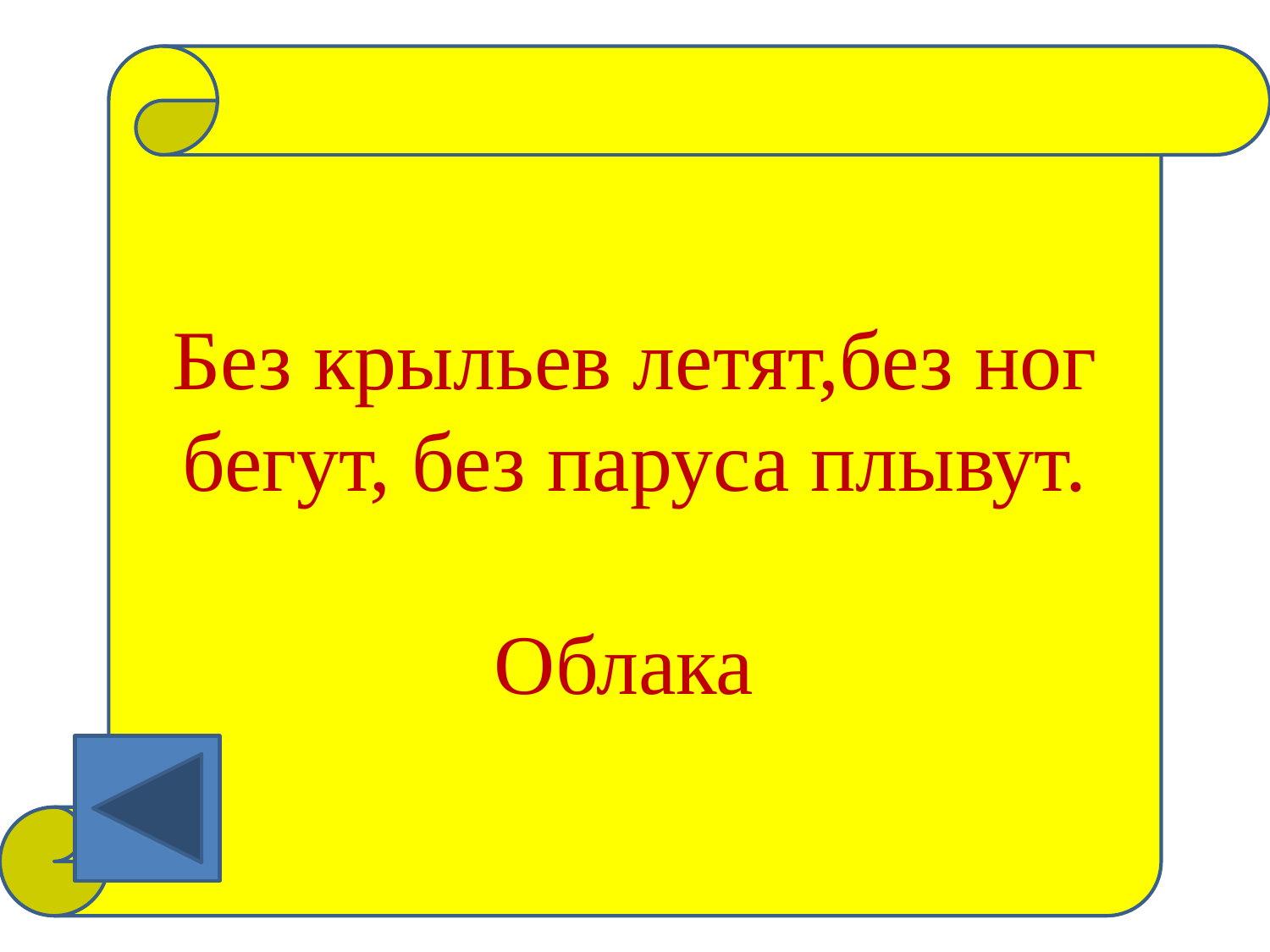

#
Без крыльев летят,без ног бегут, без паруса плывут.

Облака